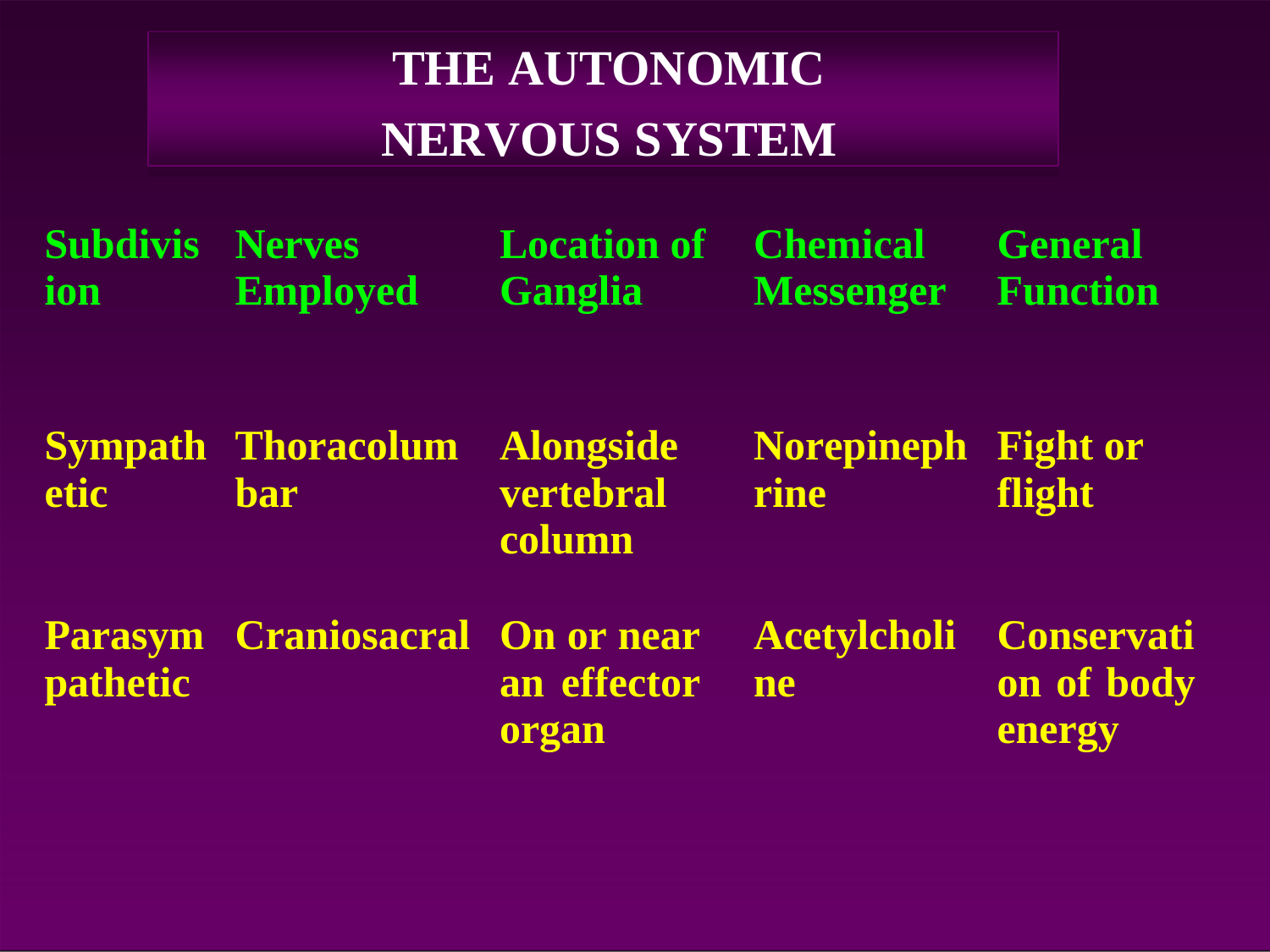

THE AUTONOMIC
NERVOUS SYSTEM
| Subdivis ion | Nerves Employed | Location of Ganglia | Chemical Messenger | General Function |
| --- | --- | --- | --- | --- |
| Sympath etic | Thoracolum bar | Alongside vertebral column | Norepineph rine | Fight or flight |
| Parasym pathetic | Craniosacral | On or near an effector organ | Acetylcholi ne | Conservati on of body energy |